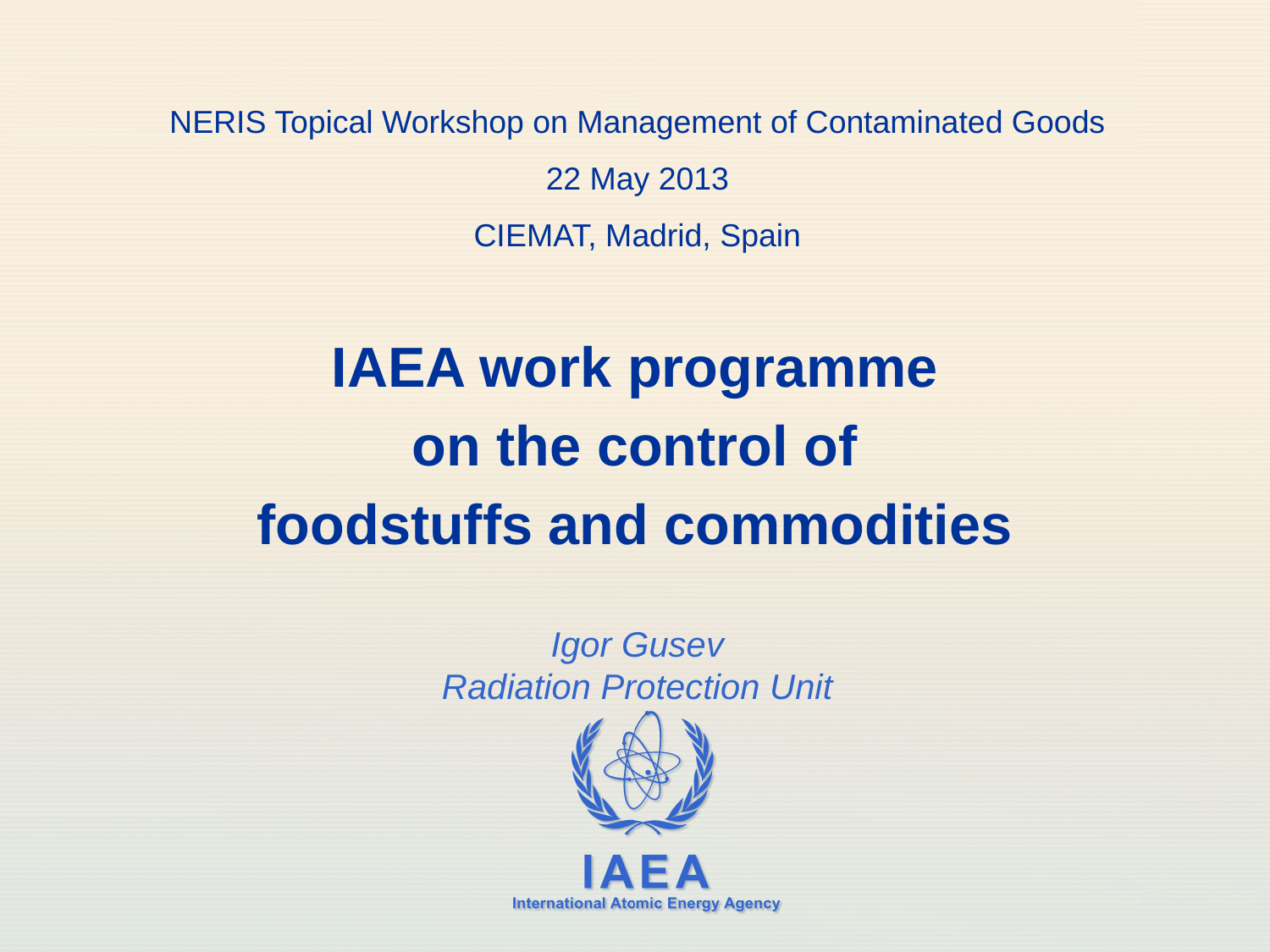

# NERIS Topical Workshop on Management of Contaminated Goods 22 May 2013 CIEMAT, Madrid, Spain

IAEA work programme
 on the control of
foodstuffs and commodities
Igor Gusev
Radiation Protection Unit